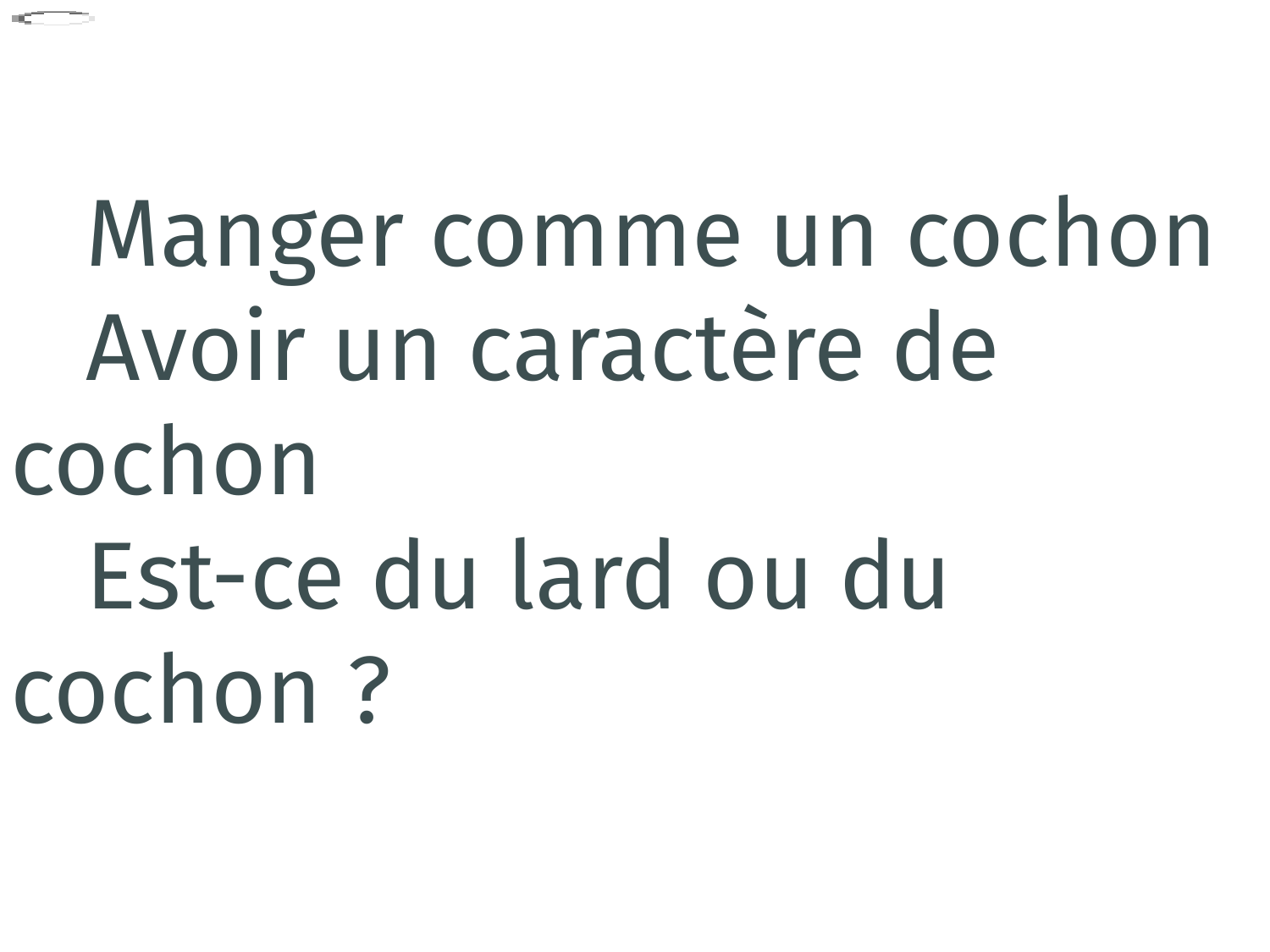

Manger comme un cochon
   Avoir un caractère de cochon
   Est-ce du lard ou du cochon ?